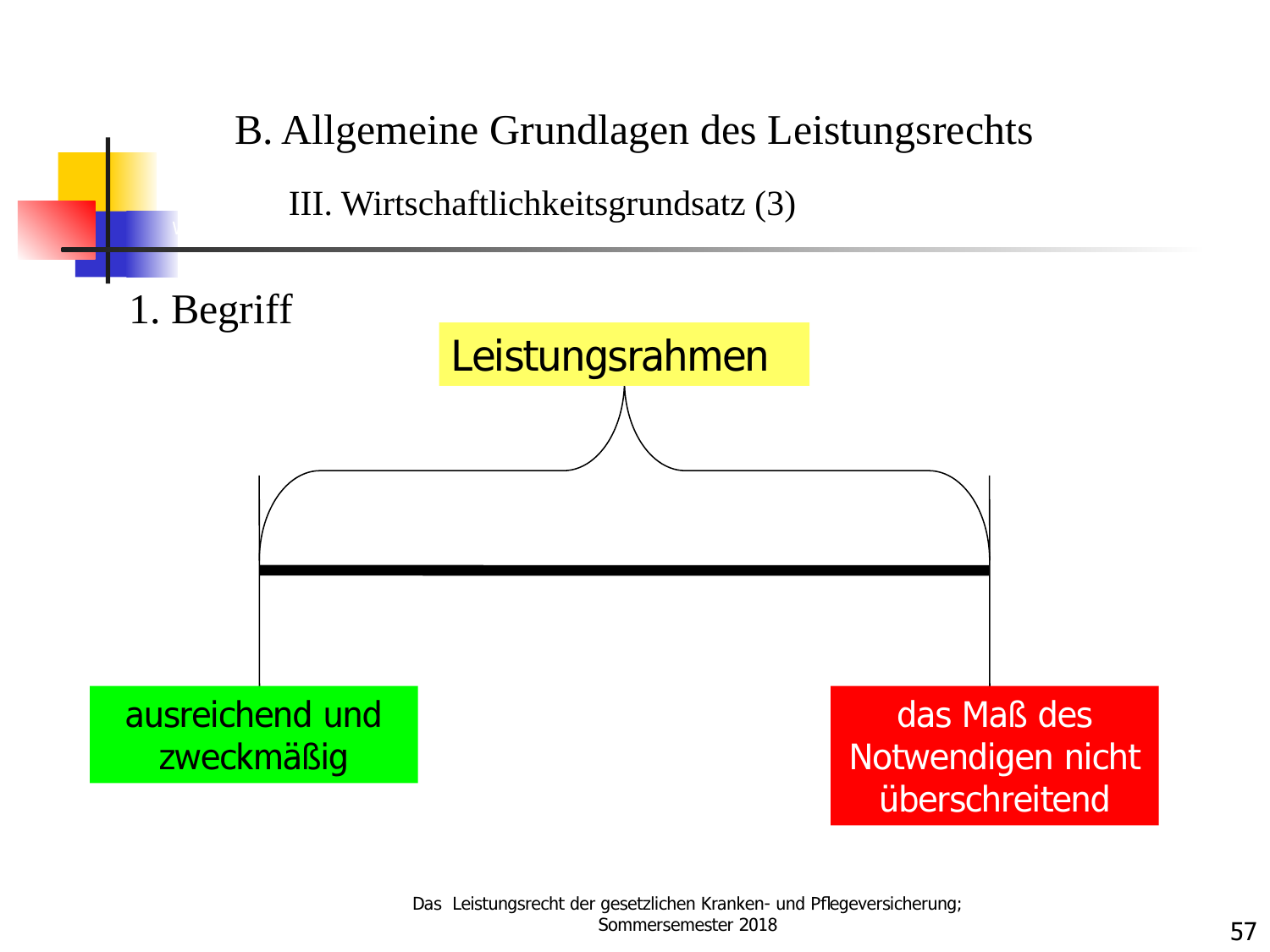

Wirtschaftlichkeitsgrundsatz 3
B. Allgemeine Grundlagen des Leistungsrechts
	III. Wirtschaftlichkeitsgrundsatz (3)

1. Begriff
Leistungsrahmen

ausreichend und zweckmäßig
das Maß des Notwendigen nicht überschreitend
Das  Leistungsrecht der gesetzlichen Kranken- und Pflegeversicherung; Sommersemester 2018
57